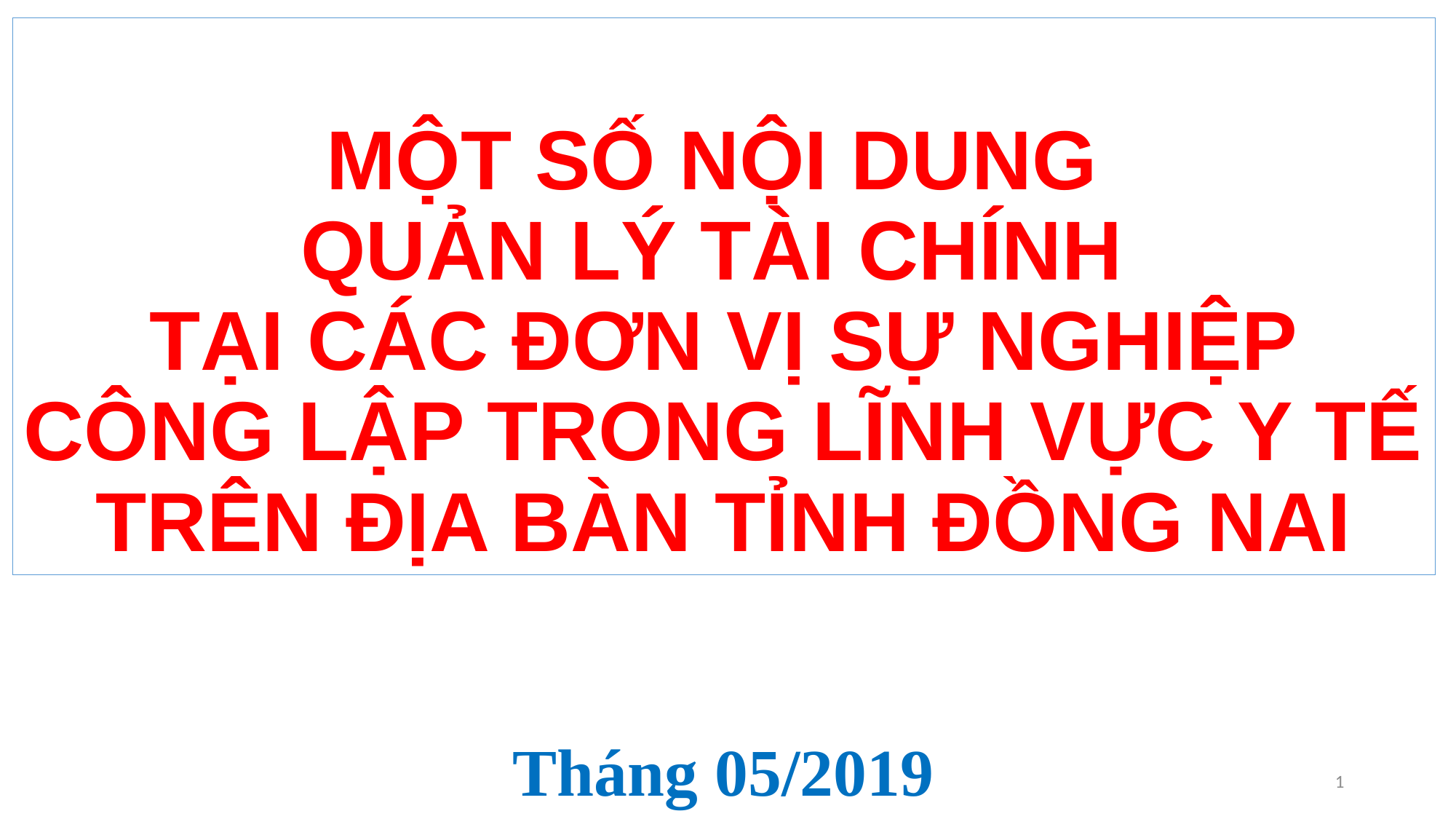

# MỘT SỐ NỘI DUNG QUẢN LÝ TÀI CHÍNH TẠI CÁC ĐƠN VỊ SỰ NGHIỆP CÔNG LẬP TRONG LĨNH VỰC Y TẾ TRÊN ĐỊA BÀN TỈNH ĐỒNG NAI
Tháng 05/2019
1